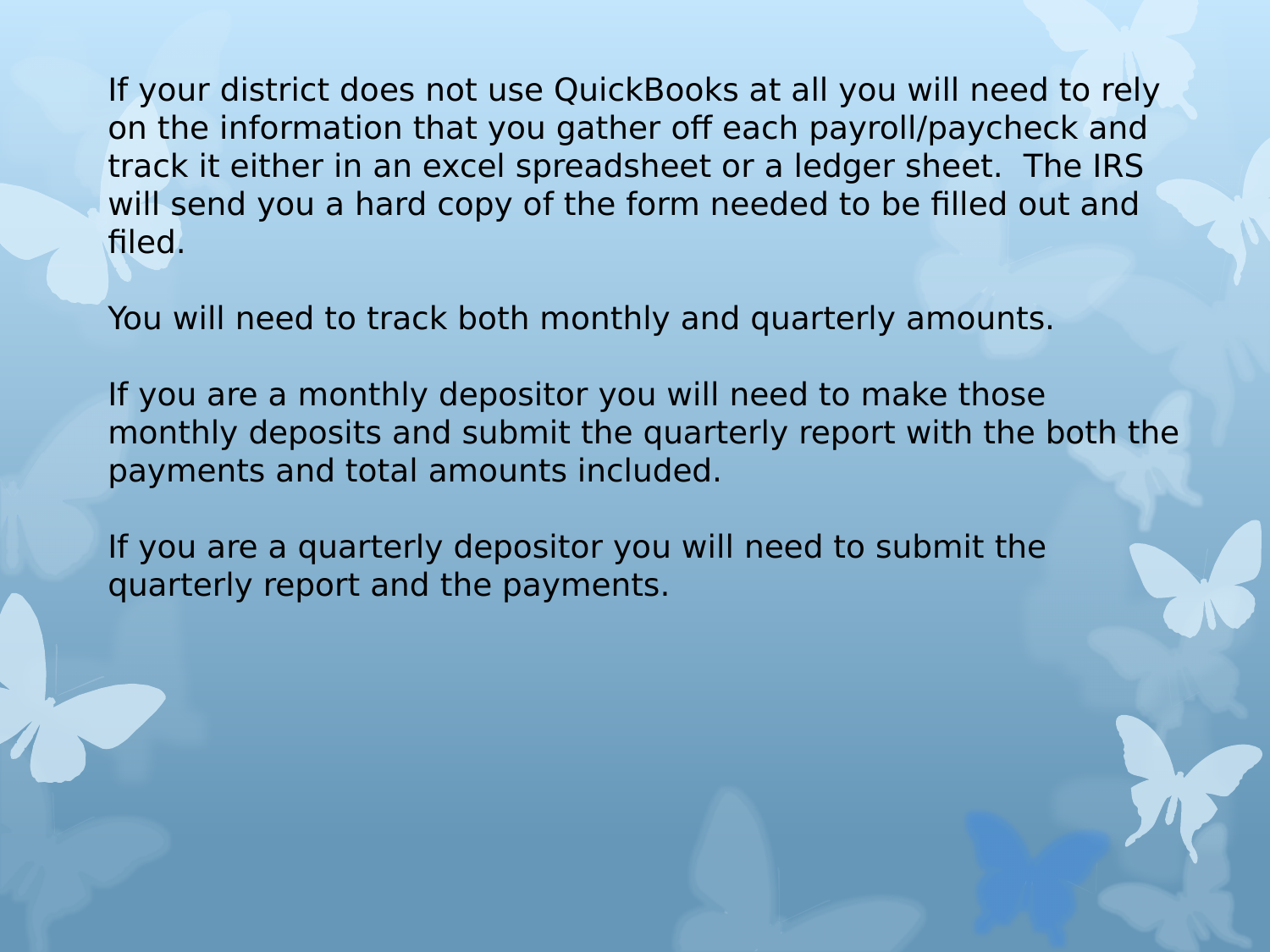

If your district does not use QuickBooks at all you will need to rely on the information that you gather off each payroll/paycheck and track it either in an excel spreadsheet or a ledger sheet.  The IRS will send you a hard copy of the form needed to be filled out and filed.

You will need to track both monthly and quarterly amounts.

If you are a monthly depositor you will need to make those monthly deposits and submit the quarterly report with the both the payments and total amounts included.

If you are a quarterly depositor you will need to submit the quarterly report and the payments.